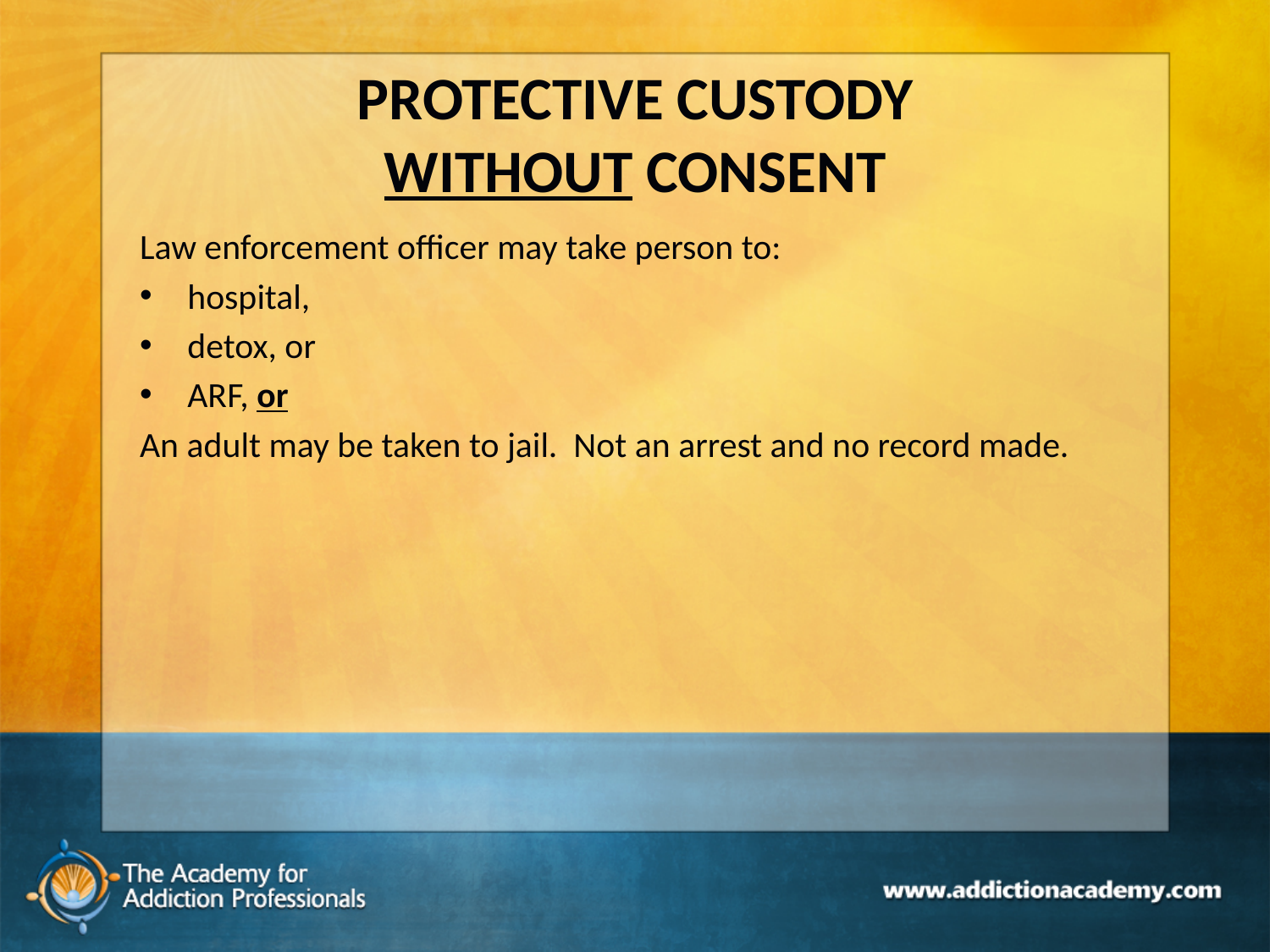

# PROTECTIVE CUSTODY WITHOUT CONSENT
Law enforcement officer may take person to:
hospital,
detox, or
ARF, or
An adult may be taken to jail.  Not an arrest and no record made.

125